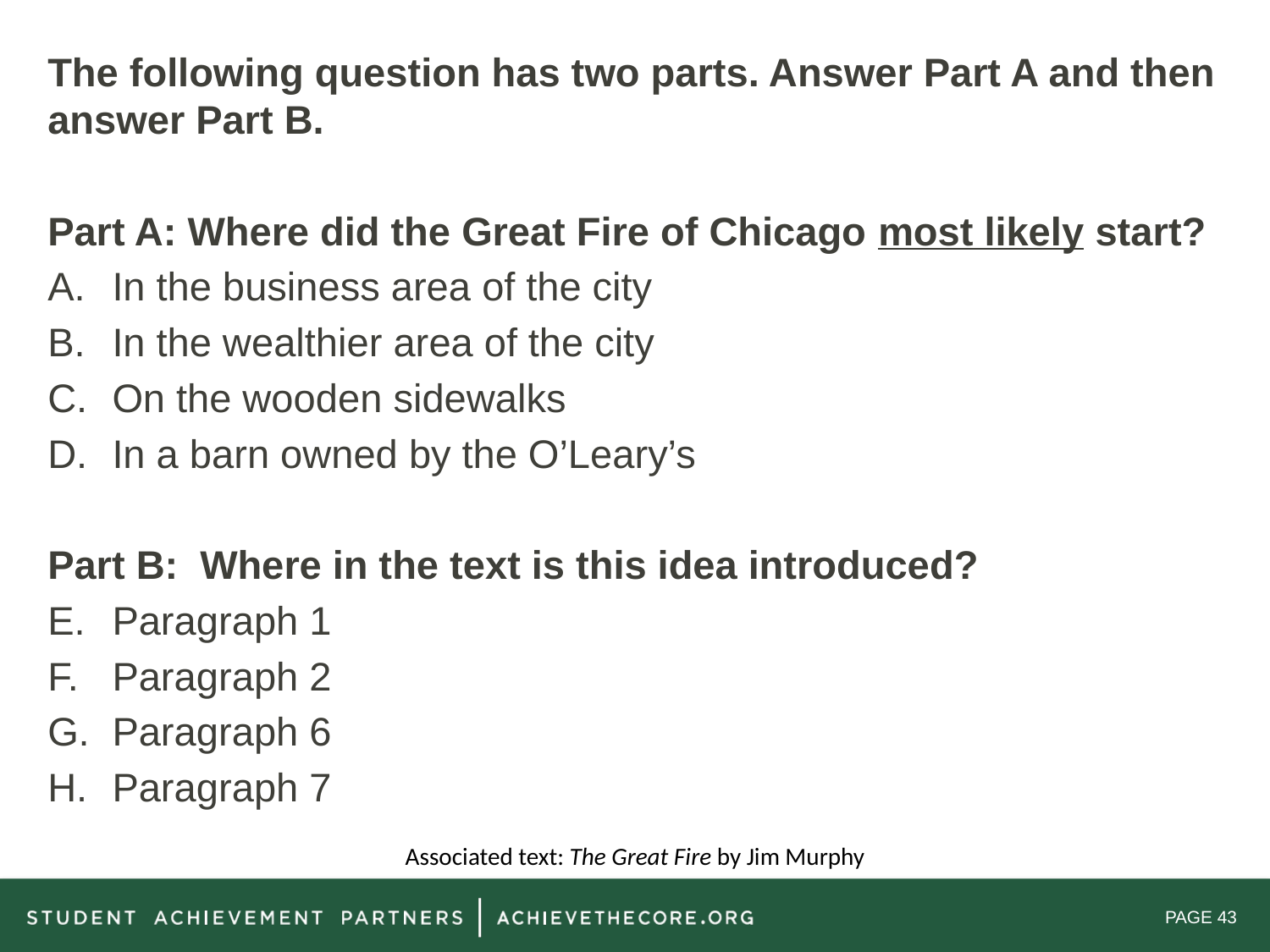

The following question has two parts. Answer Part A and then answer Part B.

Part A: Where did the Great Fire of Chicago most likely start?
In the business area of the city
In the wealthier area of the city
On the wooden sidewalks
In a barn owned by the O’Leary’s

Part B:  Where in the text is this idea introduced?
Paragraph 1
Paragraph 2
Paragraph 6
Paragraph 7

Associated text: The Great Fire by Jim Murphy